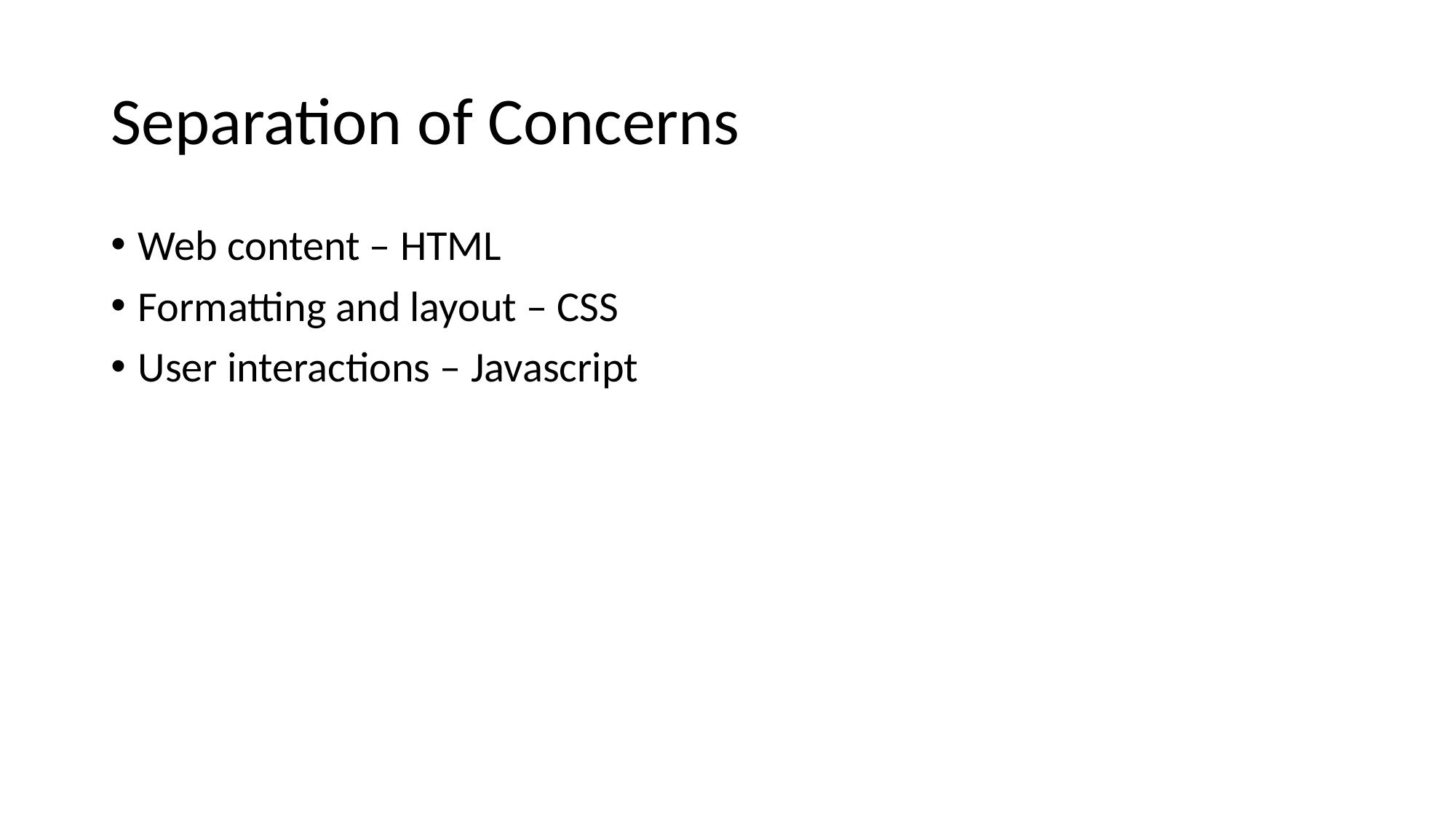

# Separation of Concerns
Web content – HTML
Formatting and layout – CSS
User interactions – Javascript